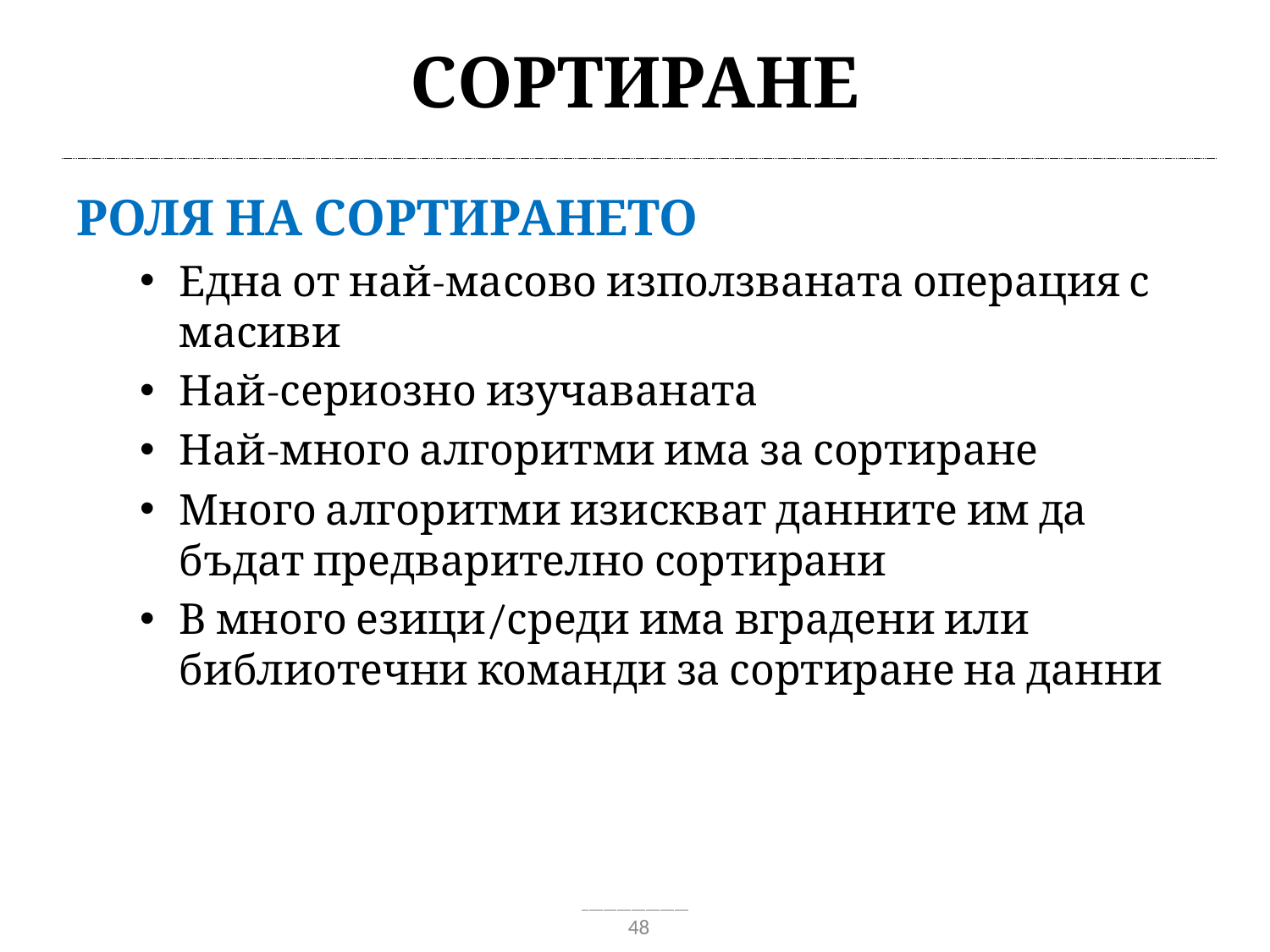

# Сортиране
Роля на сортирането
Една от най-масово използваната операция с масиви
Най-сериозно изучаваната
Най-много алгоритми има за сортиране
Много алгоритми изискват данните им да бъдат предварително сортирани
В много езици/среди има вградени или библиотечни команди за сортиране на данни
48